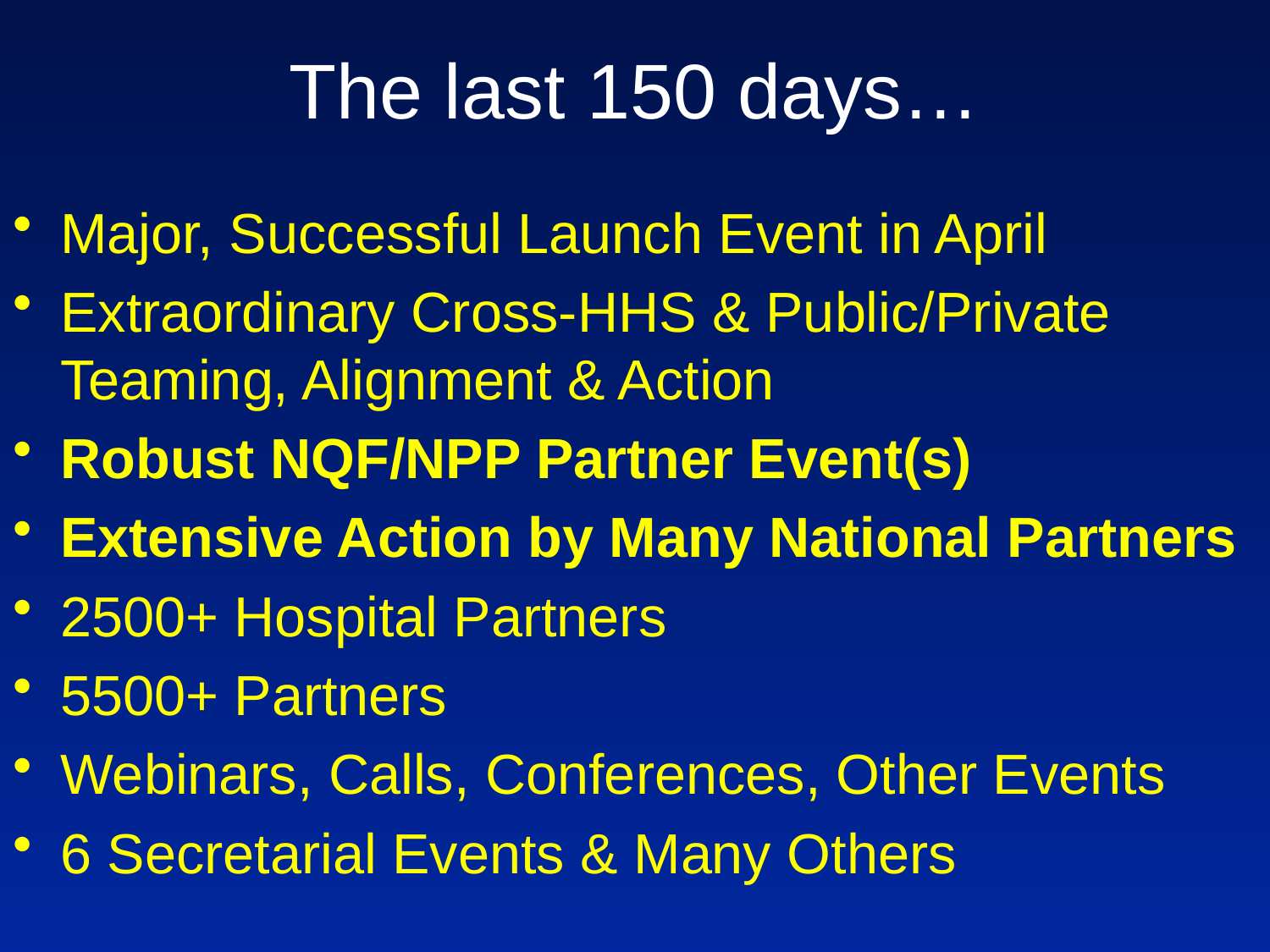

The last 150 days…
Major, Successful Launch Event in April
Extraordinary Cross-HHS & Public/Private Teaming, Alignment & Action
Robust NQF/NPP Partner Event(s)
Extensive Action by Many National Partners
2500+ Hospital Partners
5500+ Partners
Webinars, Calls, Conferences, Other Events
6 Secretarial Events & Many Others